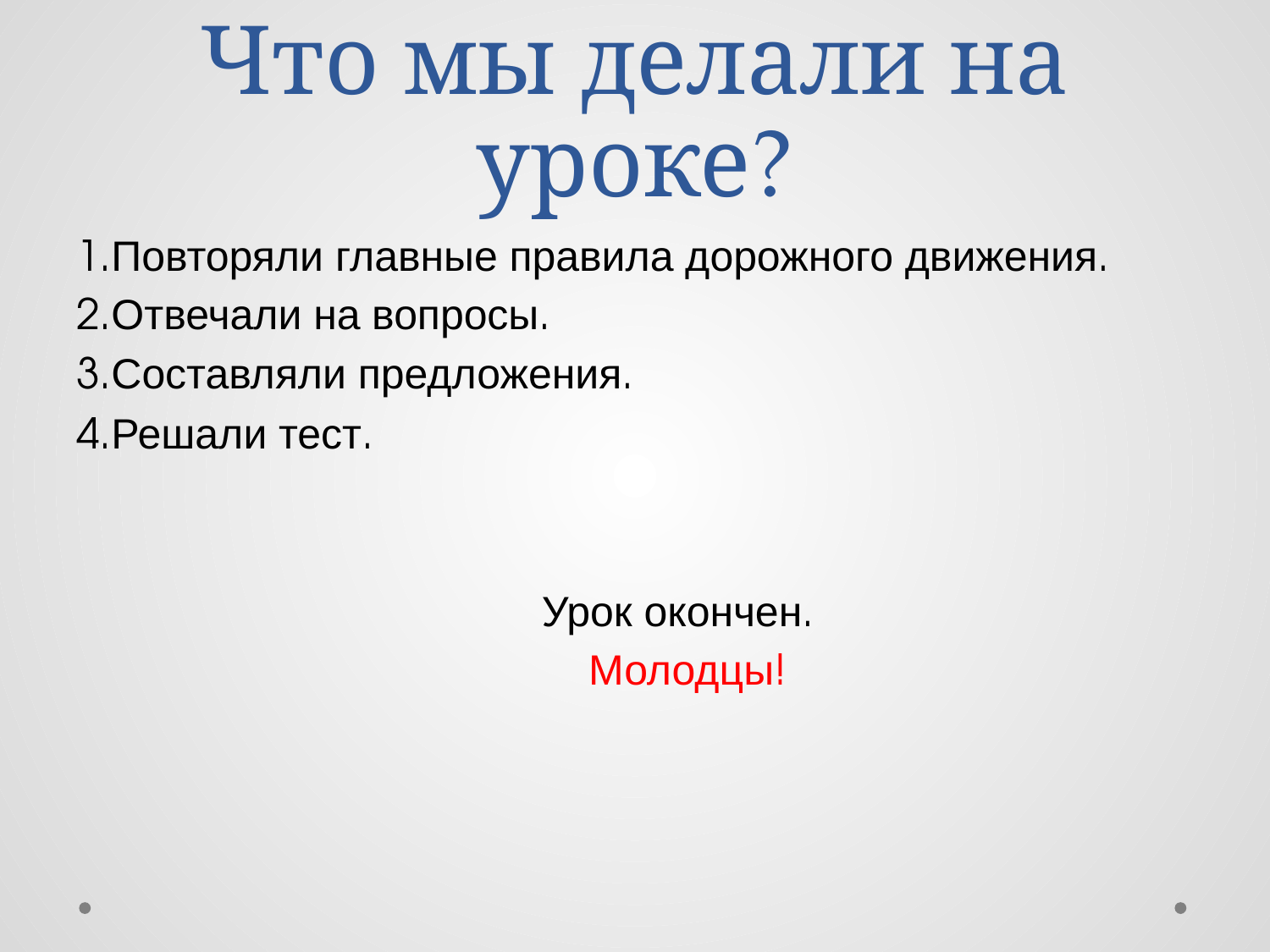

# Что мы делали на уроке?
1.Повторяли главные правила дорожного движения.
2.Отвечали на вопросы.
3.Составляли предложения.
4.Решали тест.

                                        Урок окончен.
                                            Молодцы!